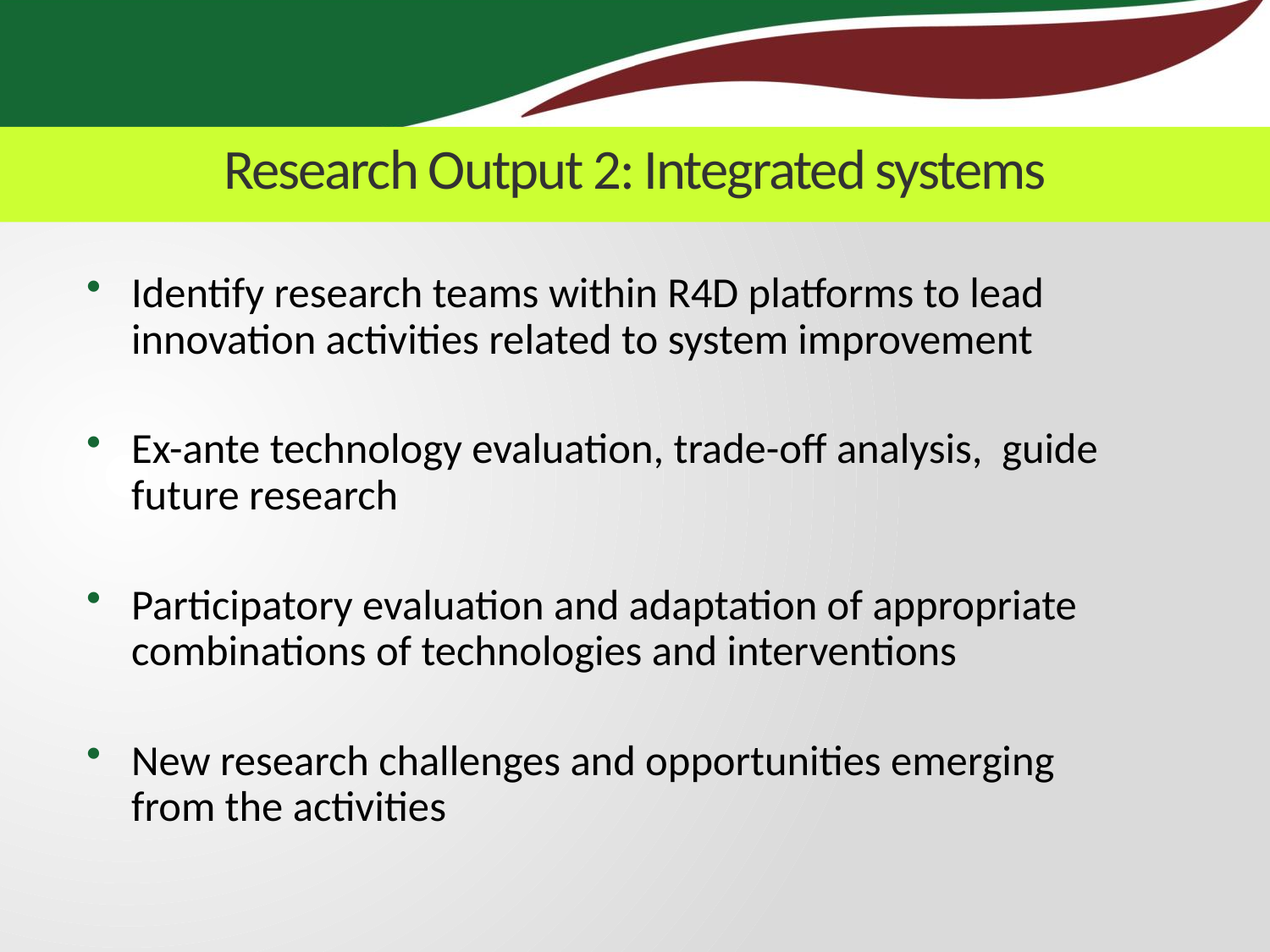

# Research Output 2: Integrated systems
Identify research teams within R4D platforms to lead innovation activities related to system improvement

Ex-ante technology evaluation, trade-off analysis,  guide future research

Participatory evaluation and adaptation of appropriate combinations of technologies and interventions

New research challenges and opportunities emerging from the activities